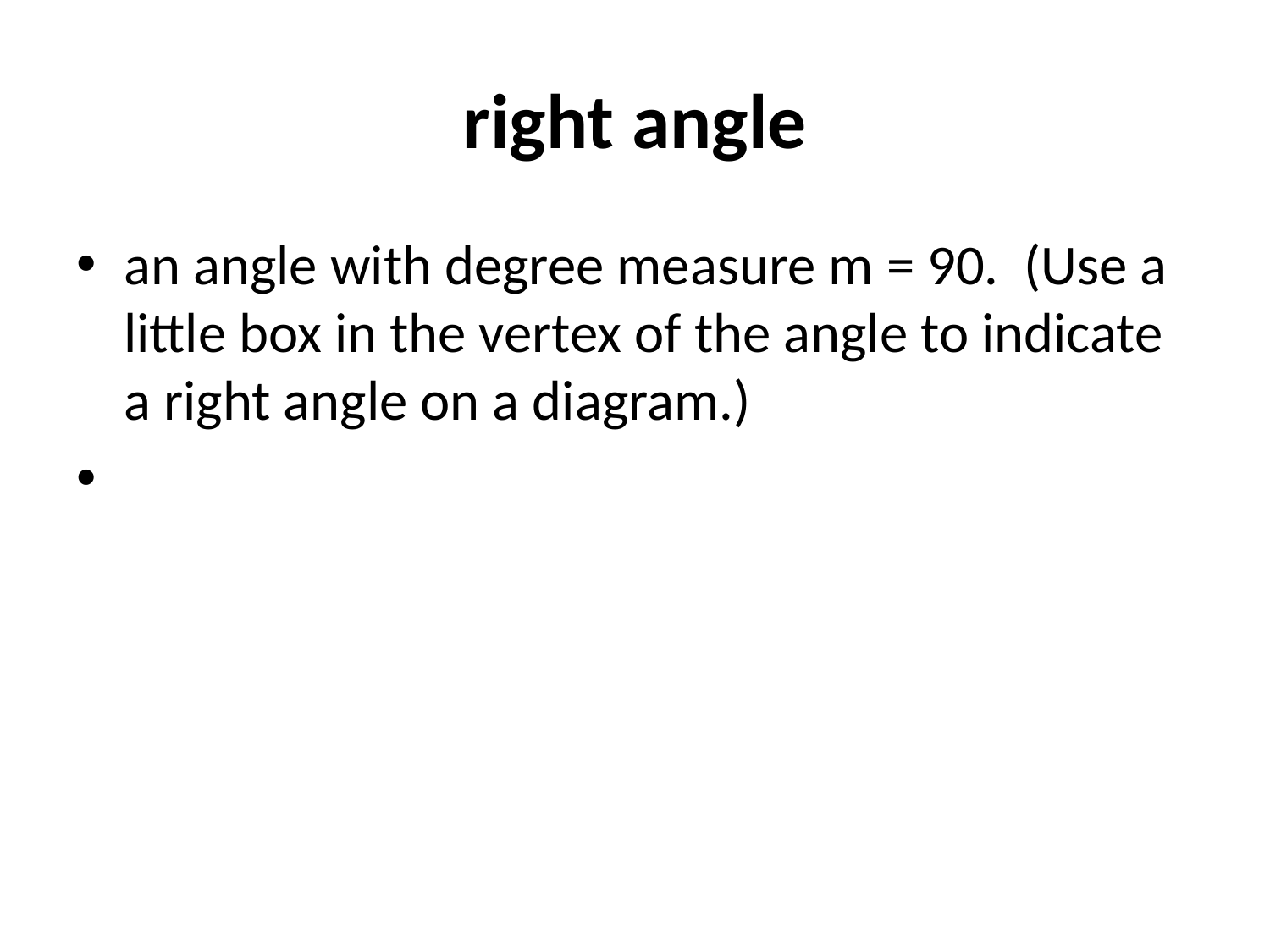

# right angle
an angle with degree measure m = 90.  (Use a little box in the vertex of the angle to indicate a right angle on a diagram.)